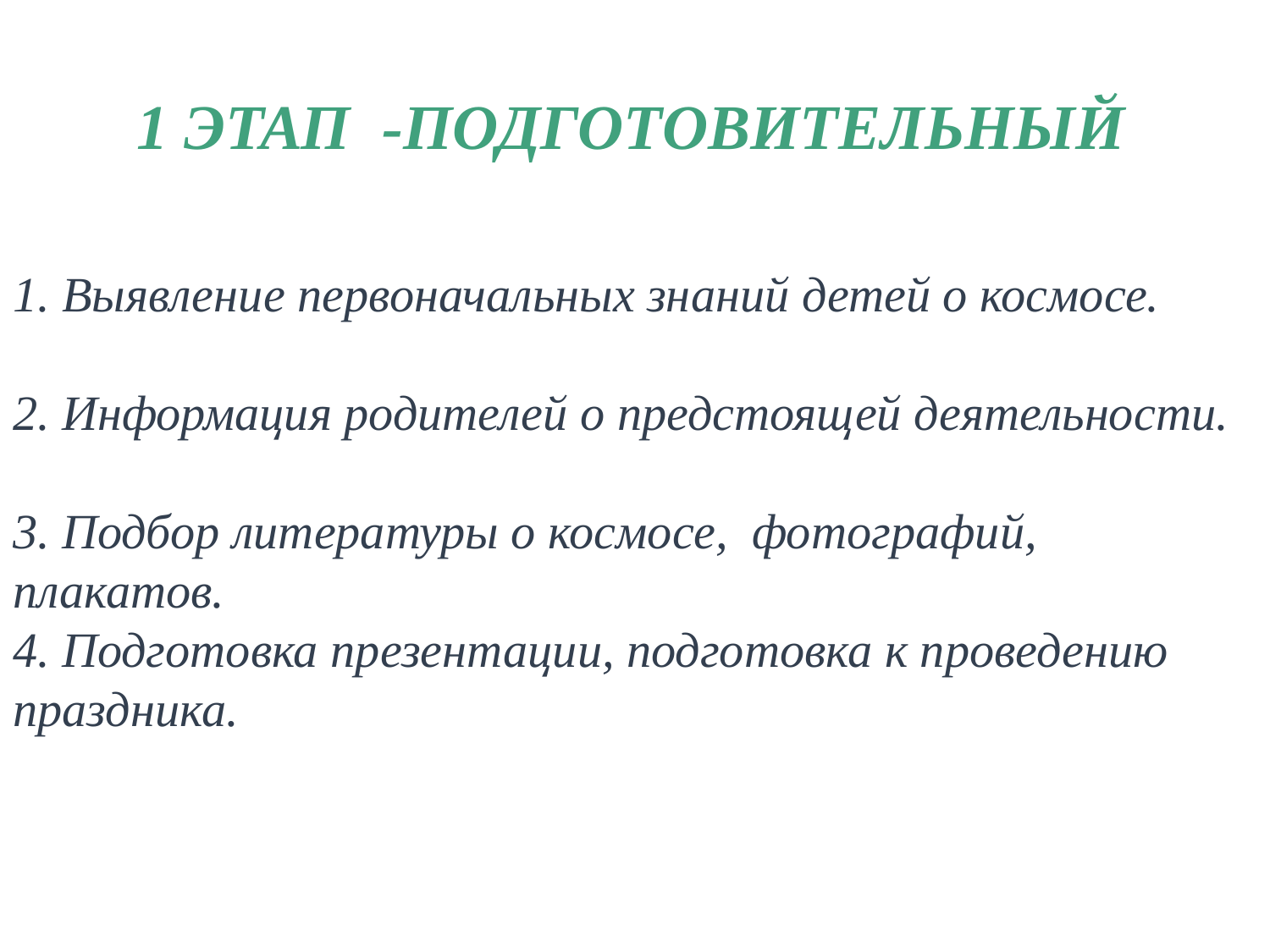

1 этап  -подготовительный
1. Выявление первоначальных знаний детей о космосе.

2. Информация родителей о предстоящей деятельности.

3. Подбор литературы о космосе,  фотографий, плакатов.
4. Подготовка презентации, подготовка к проведению праздника.